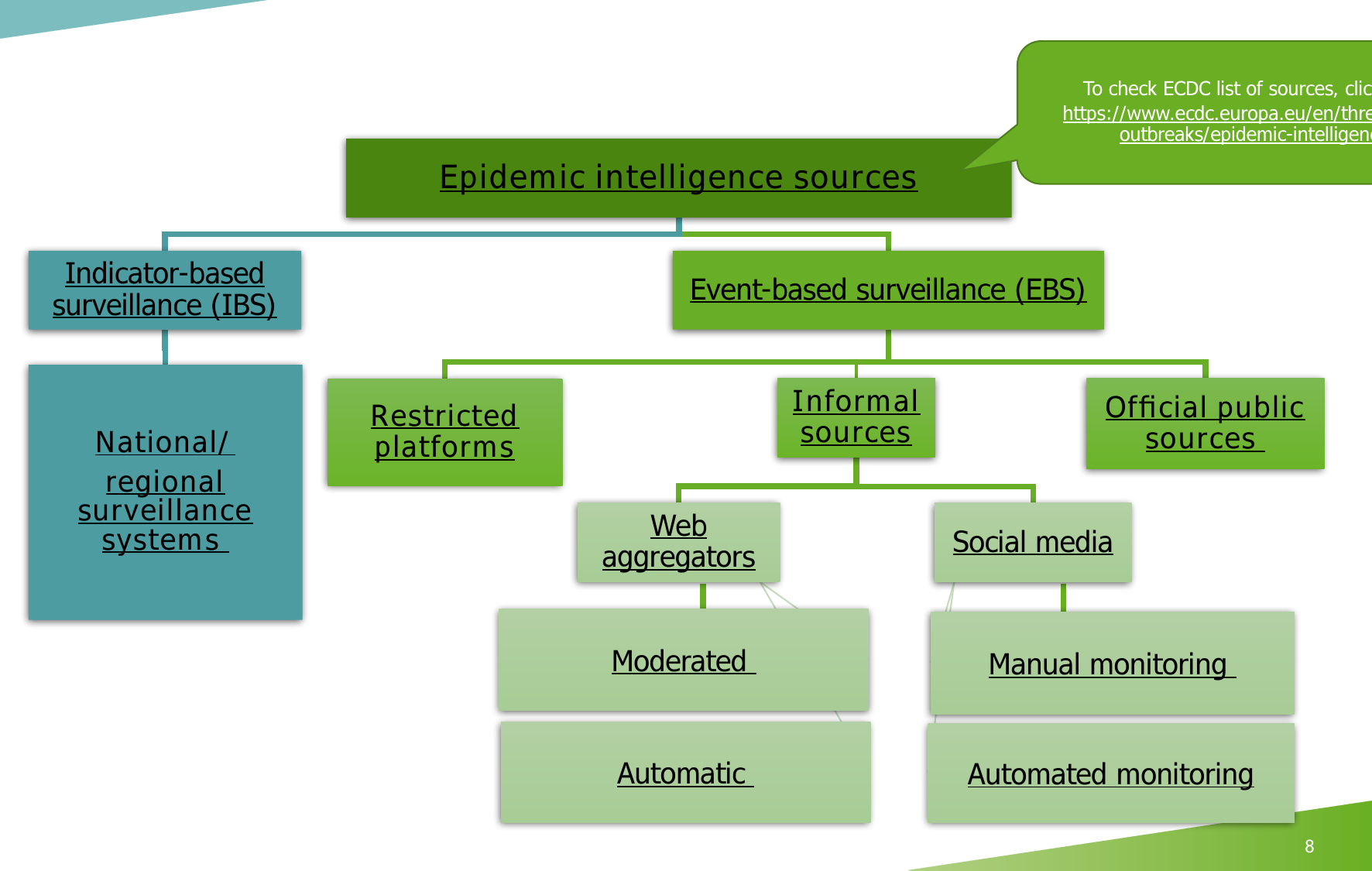

#
To check ECDC list of sources, click here
https://www.ecdc.europa.eu/en/threats-and-outbreaks/epidemic-intelligence
Epidemic intelligence sources
Indicator-based surveillance (IBS)
National/
regional surveillance systems
Event-based surveillance (EBS)
Official public sources
Informal sources
Web aggregators
Moderated
Automatic
Social media
Manual monitoring
Automated monitoring
Restricted platforms

8